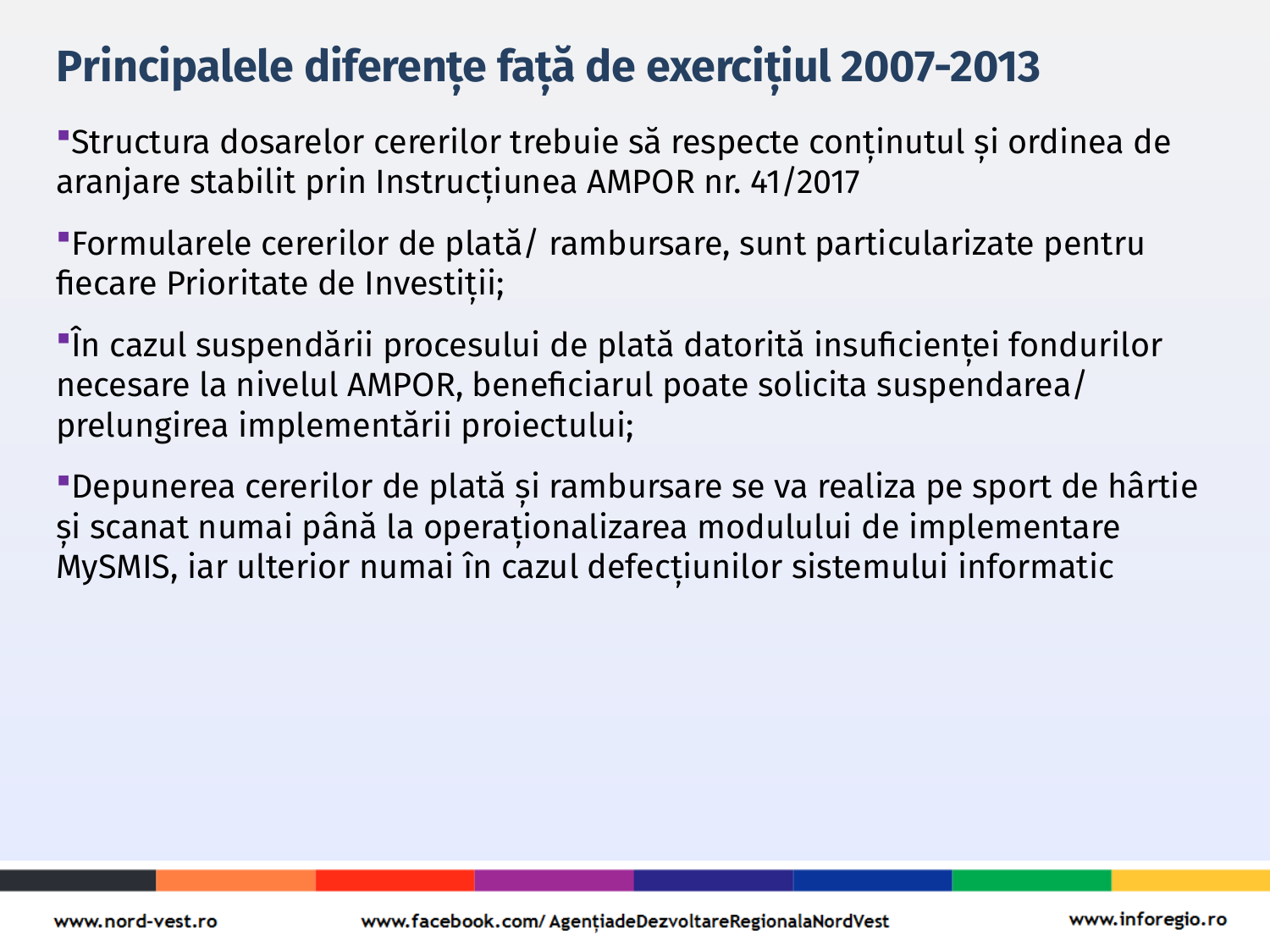

# Principalele diferențe față de exercițiul 2007-2013
Structura dosarelor cererilor trebuie să respecte conținutul și ordinea de aranjare stabilit prin Instrucțiunea AMPOR nr. 41/2017
Formularele cererilor de plată/ rambursare, sunt particularizate pentru fiecare Prioritate de Investiții;
În cazul suspendării procesului de plată datorită insuficienței fondurilor necesare la nivelul AMPOR, beneficiarul poate solicita suspendarea/ prelungirea implementării proiectului;
Depunerea cererilor de plată și rambursare se va realiza pe sport de hârtie și scanat numai până la operaționalizarea modulului de implementare MySMIS, iar ulterior numai în cazul defecțiunilor sistemului informatic